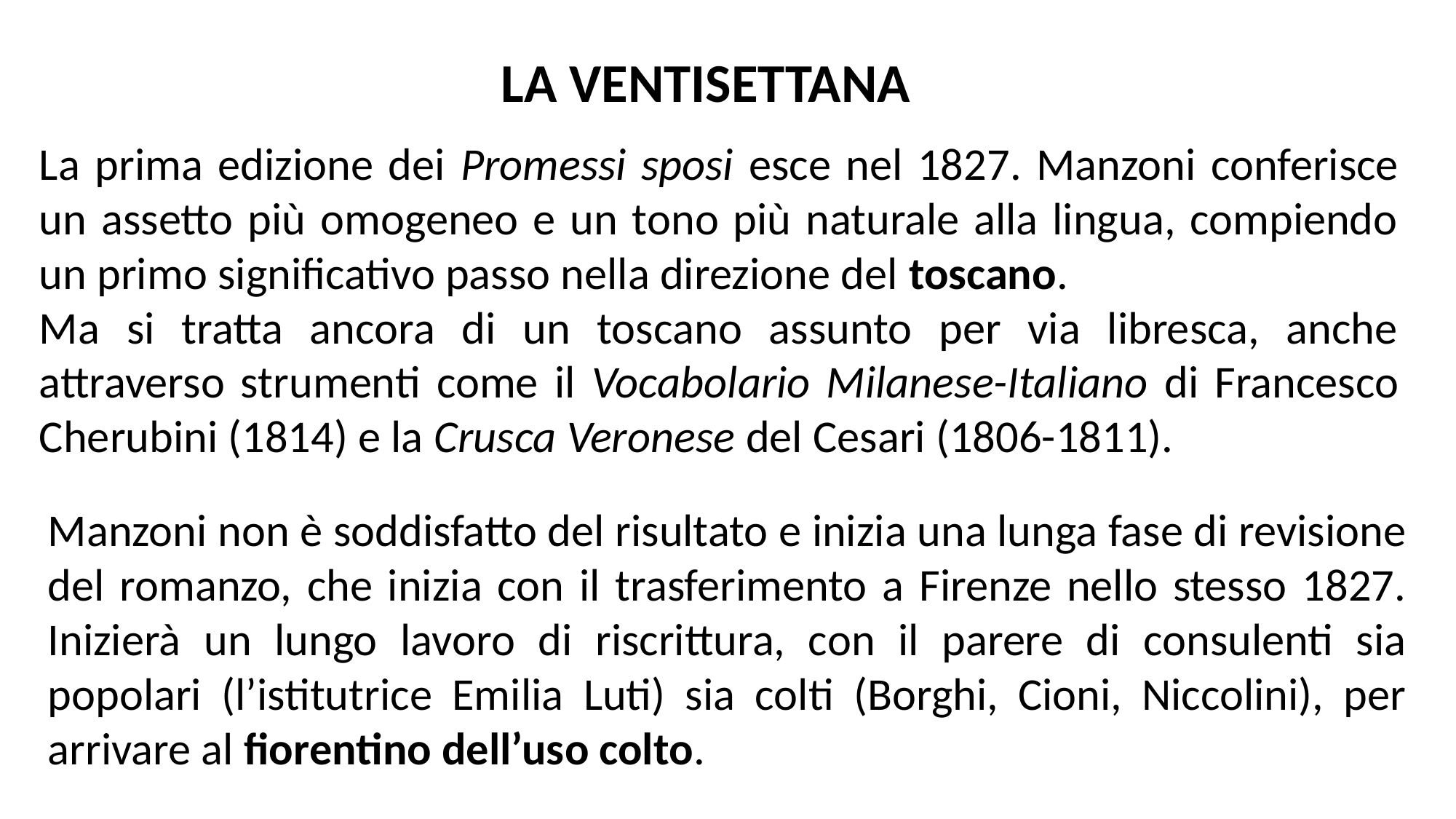

LA VENTISETTANA
La prima edizione dei Promessi sposi esce nel 1827. Manzoni conferisce un assetto più omogeneo e un tono più naturale alla lingua, compiendo un primo significativo passo nella direzione del toscano.
Ma si tratta ancora di un toscano assunto per via libresca, anche attraverso strumenti come il Vocabolario Milanese-Italiano di Francesco Cherubini (1814) e la Crusca Veronese del Cesari (1806-1811).
Manzoni non è soddisfatto del risultato e inizia una lunga fase di revisione del romanzo, che inizia con il trasferimento a Firenze nello stesso 1827. Inizierà un lungo lavoro di riscrittura, con il parere di consulenti sia popolari (l’istitutrice Emilia Luti) sia colti (Borghi, Cioni, Niccolini), per arrivare al fiorentino dell’uso colto.